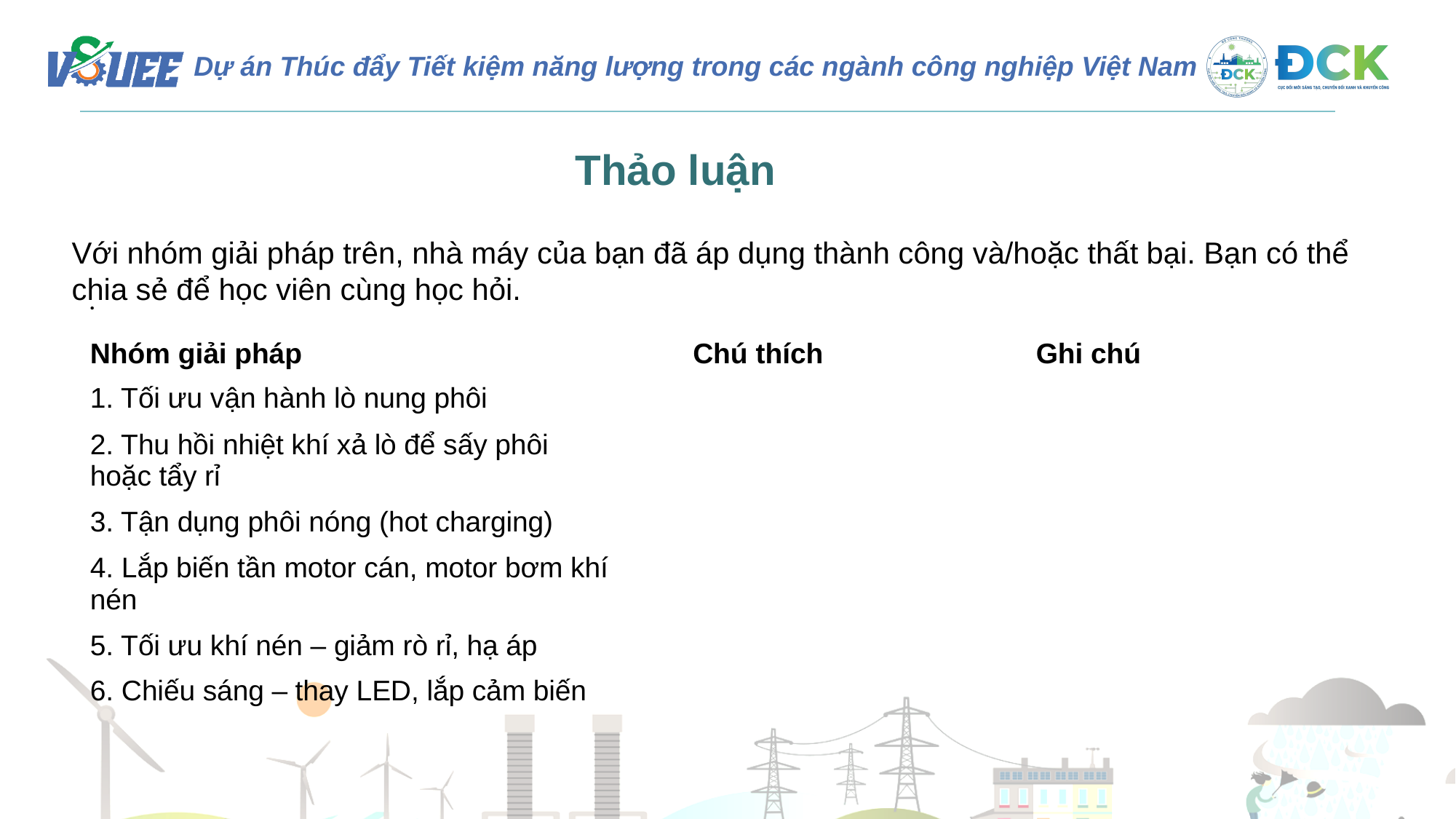

Thảo luận
Với nhóm giải pháp trên, nhà máy của bạn đã áp dụng thành công và/hoặc thất bại. Bạn có thể chia sẻ để học viên cùng học hỏi.
.
| Nhóm giải pháp | Chú thích | Ghi chú |
| --- | --- | --- |
| 1. Tối ưu vận hành lò nung phôi |  |  |
| 2. Thu hồi nhiệt khí xả lò để sấy phôi hoặc tẩy rỉ |  |  |
| 3. Tận dụng phôi nóng (hot charging) |  |  |
| 4. Lắp biến tần motor cán, motor bơm khí nén |  |  |
| 5. Tối ưu khí nén – giảm rò rỉ, hạ áp |  |  |
| 6. Chiếu sáng – thay LED, lắp cảm biến |  |  |